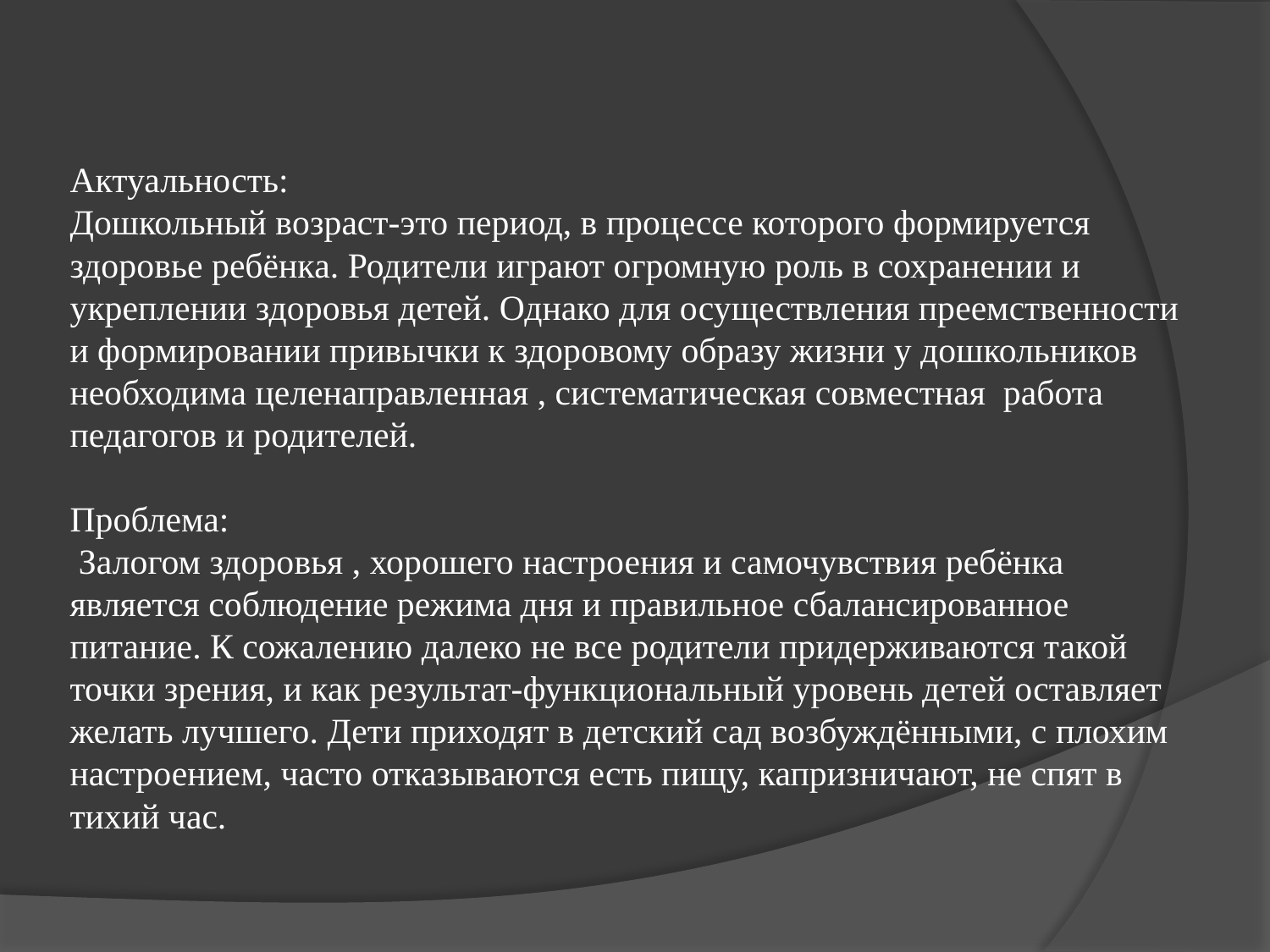

# Актуальность: Дошкольный возраст-это период, в процессе которого формируется здоровье ребёнка. Родители играют огромную роль в сохранении и укреплении здоровья детей. Однако для осуществления преемственности и формировании привычки к здоровому образу жизни у дошкольников необходима целенаправленная , систематическая совместная  работа педагогов и родителей. Проблема: Залогом здоровья , хорошего настроения и самочувствия ребёнка является соблюдение режима дня и правильное сбалансированное питание. К сожалению далеко не все родители придерживаются такой точки зрения, и как результат-функциональный уровень детей оставляет желать лучшего. Дети приходят в детский сад возбуждёнными, с плохим настроением, часто отказываются есть пищу, капризничают, не спят в тихий час.